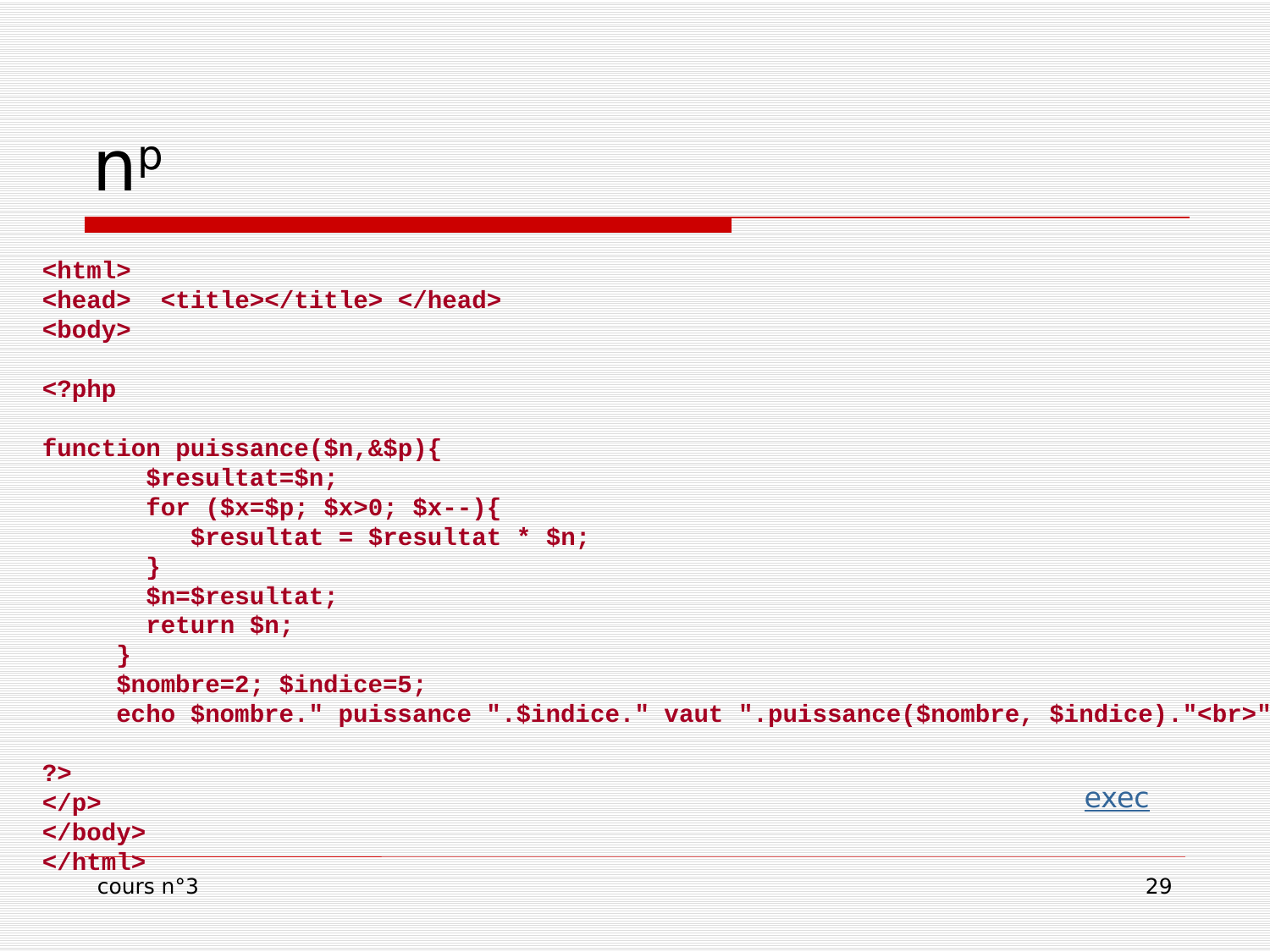

# np

<html>
<head>  <title></title> </head>
<body>

<?php

function puissance($n,&$p){
       $resultat=$n;
       for ($x=$p; $x>0; $x--){
          $resultat = $resultat * $n;
       }
       $n=$resultat;
       return $n;
     }
     $nombre=2; $indice=5;
     echo $nombre." puissance ".$indice." vaut ".puissance($nombre, $indice)."<br>";

?>
</p>
</body>
</html>

exec
cours n°3
29